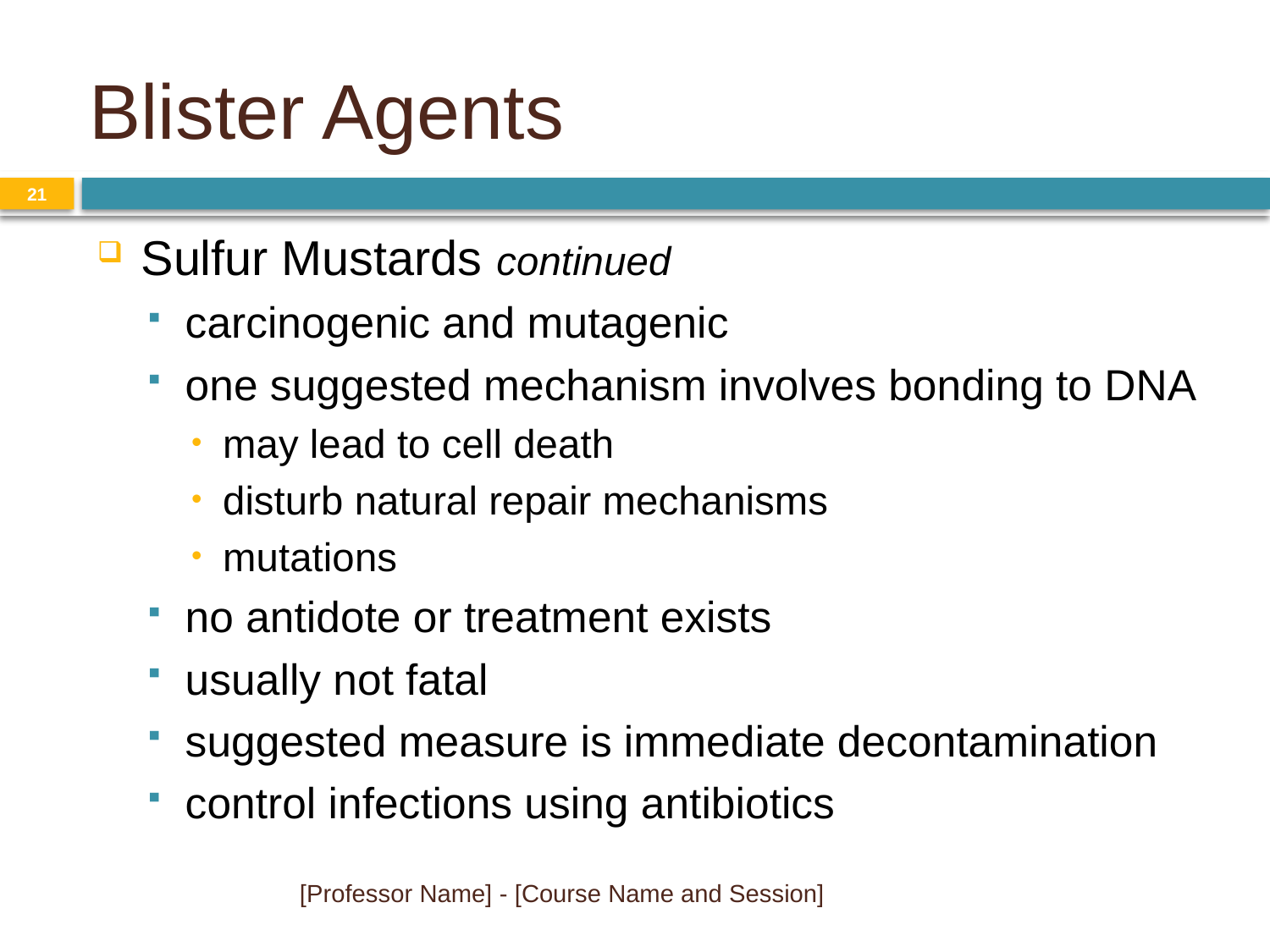

# Blister Agents
21
Sulfur Mustards continued
carcinogenic and mutagenic
one suggested mechanism involves bonding to DNA
may lead to cell death
disturb natural repair mechanisms
mutations
no antidote or treatment exists
usually not fatal
suggested measure is immediate decontamination
control infections using antibiotics
[Professor Name] - [Course Name and Session]